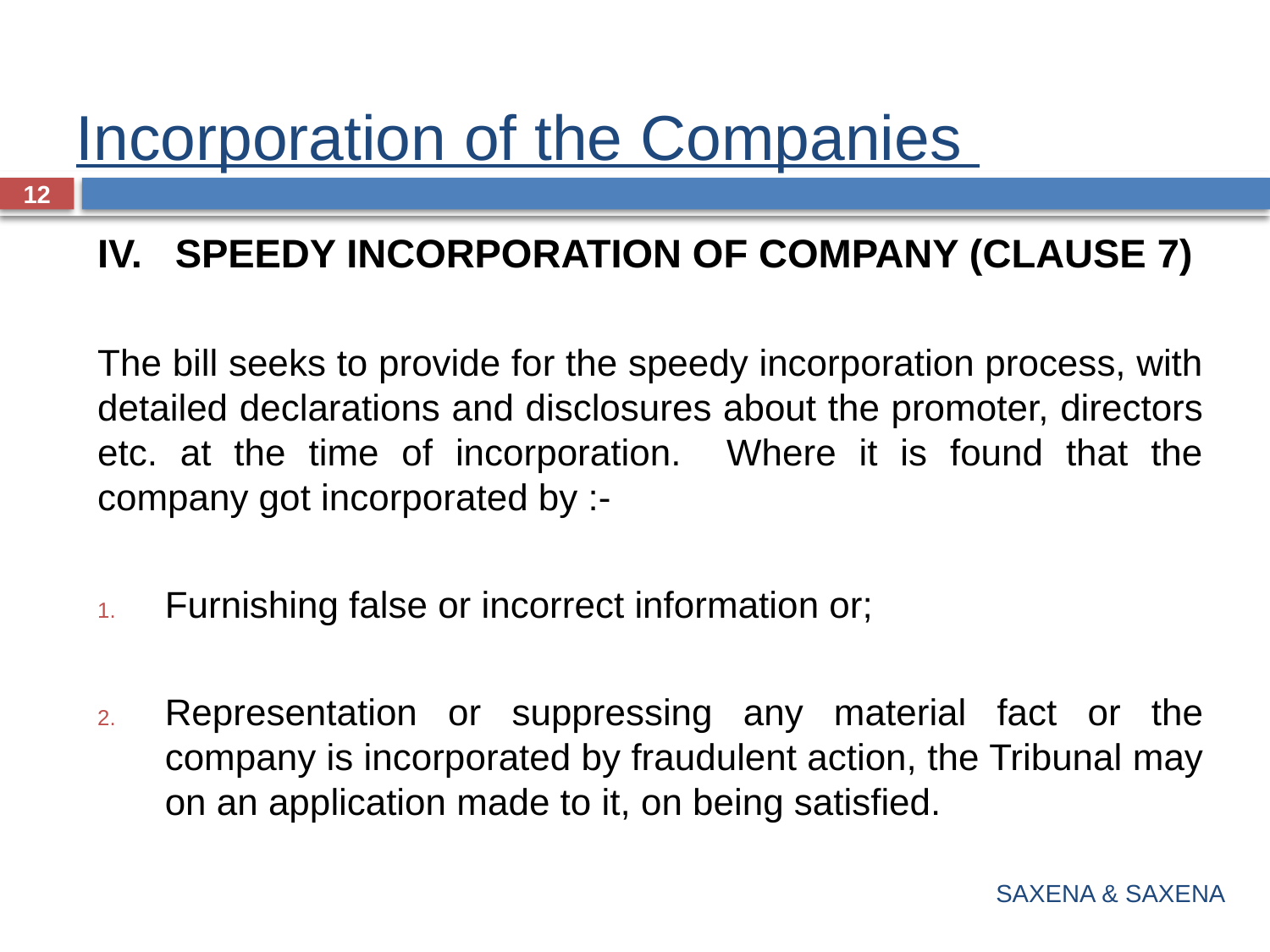

# Incorporation of the Companies
12
IV.   SPEEDY INCORPORATION OF COMPANY (CLAUSE 7)

The bill seeks to provide for the speedy incorporation process, with detailed declarations and disclosures about the promoter, directors etc. at the time of incorporation.  Where it is found that the company got incorporated by :-

Furnishing false or incorrect information or;

Representation or suppressing any material fact or the company is incorporated by fraudulent action, the Tribunal may on an application made to it, on being satisfied.

SAXENA & SAXENA